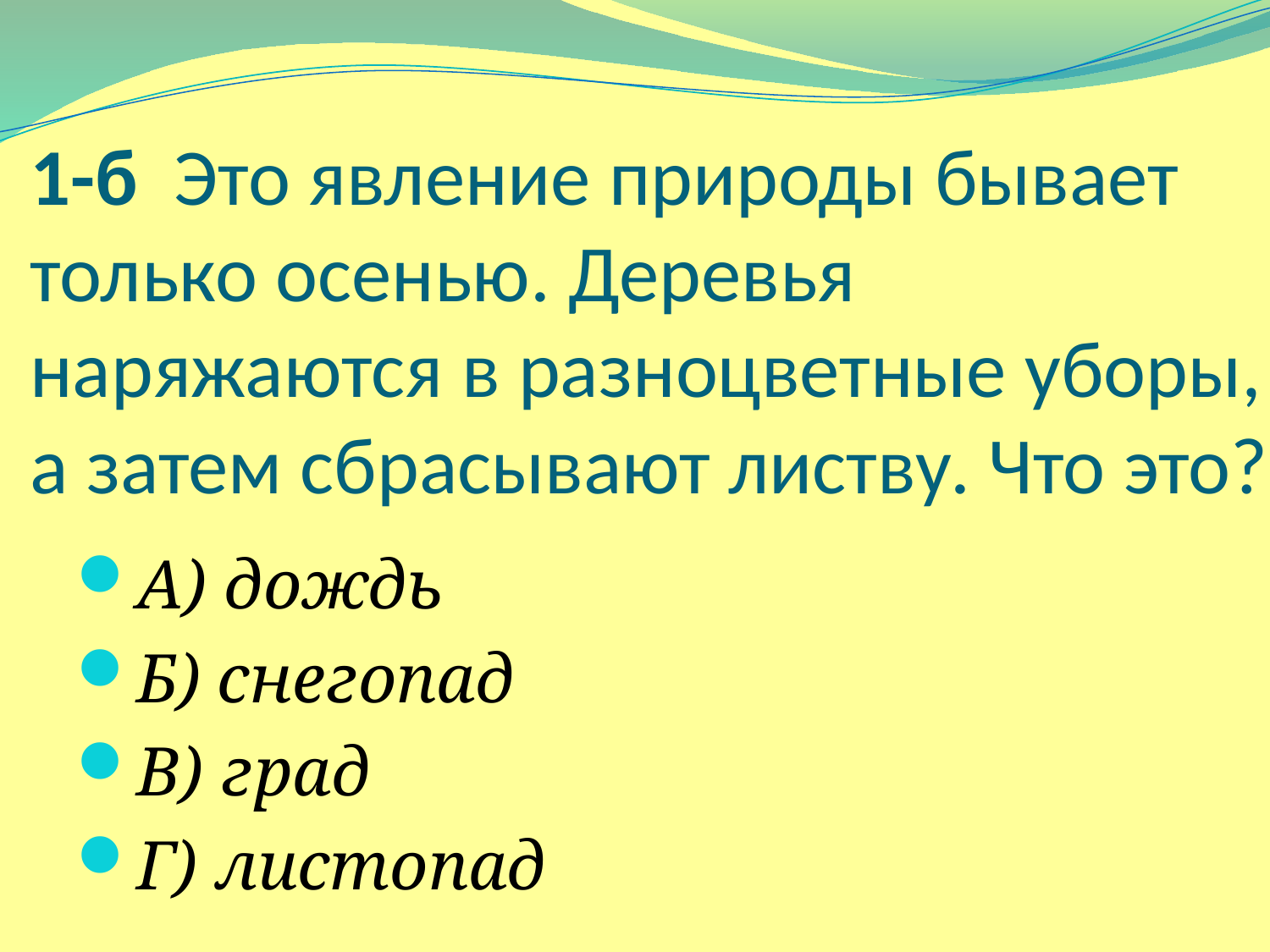

# 1-б  Это явление природы бывает только осенью. Деревья наряжаются в разноцветные уборы, а затем сбрасывают листву. Что это?
А) дождь
Б) снегопад
В) град
Г) листопад